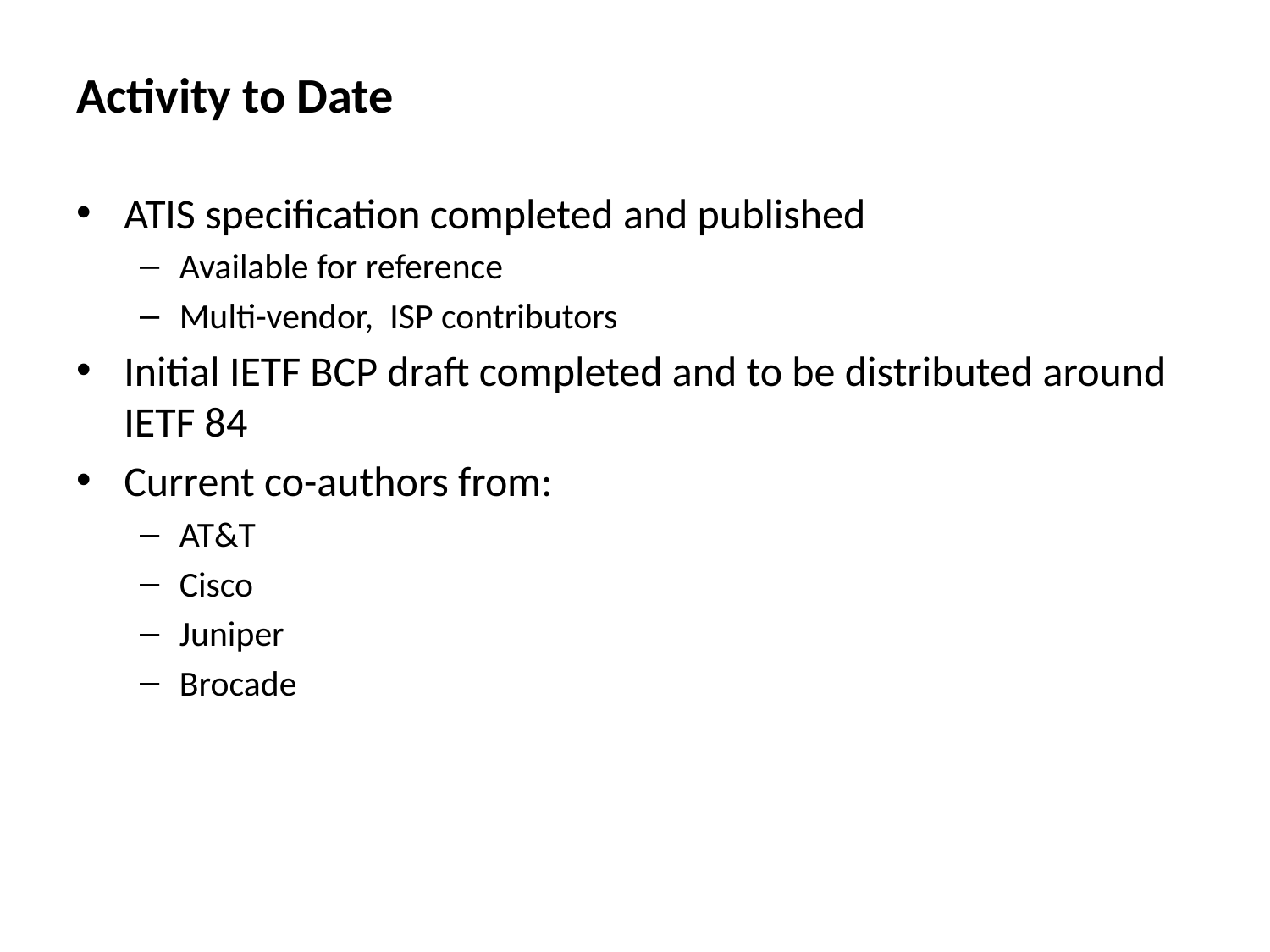

# Activity to Date
ATIS specification completed and published
Available for reference
Multi-vendor,  ISP contributors
Initial IETF BCP draft completed and to be distributed around IETF 84
Current co-authors from:
AT&T
Cisco
Juniper
Brocade